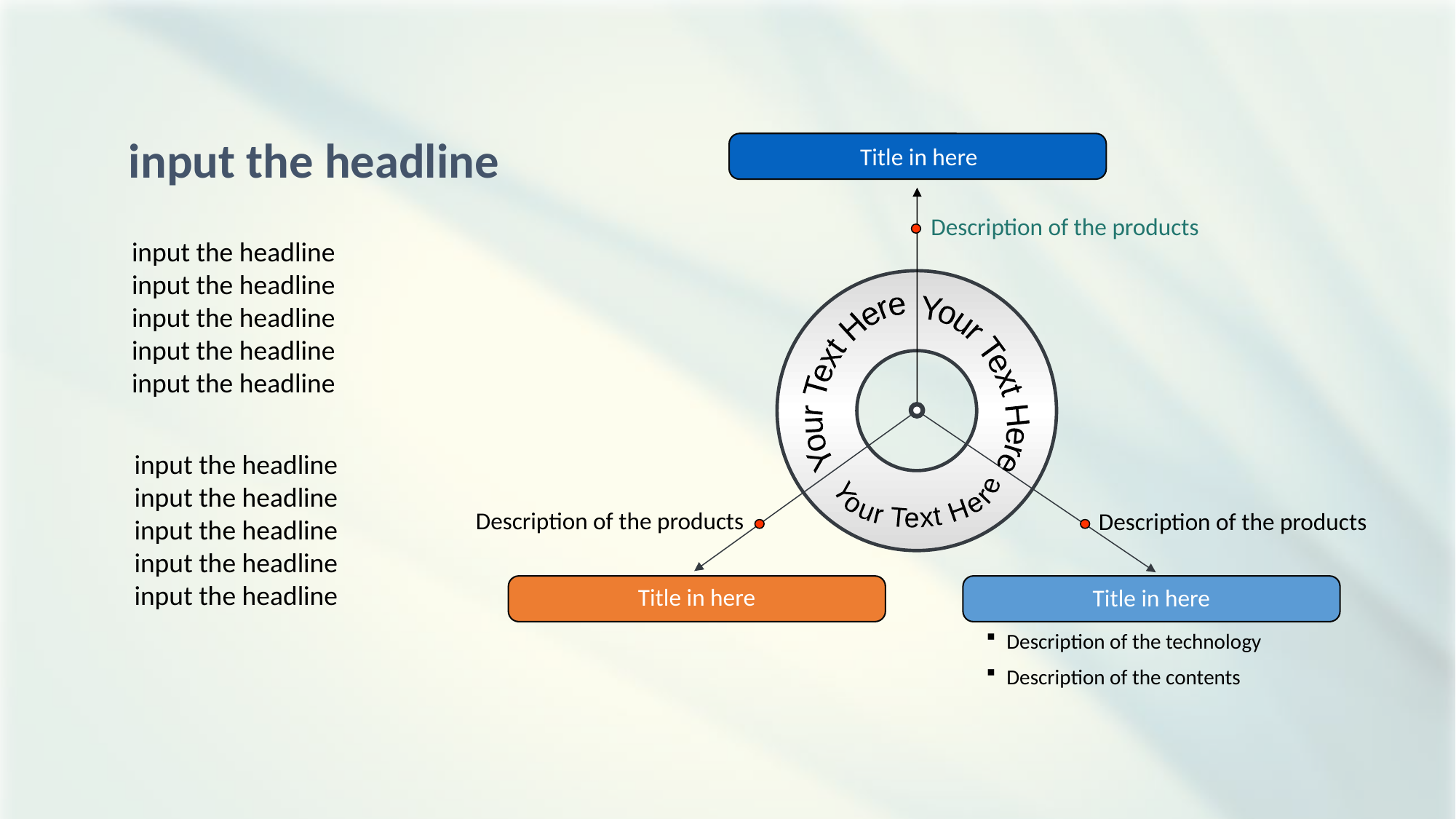

input the headline

Title in here

Description of the products

input the headline
input the headline
input the headline
input the headline
input the headline

Your Text Here
Your Text Here

input the headline
input the headline
input the headline
input the headline
input the headline
Your Text Here
Description of the products
Description of the products

Title in here
Title in here
Description of the technology

Description of the contents